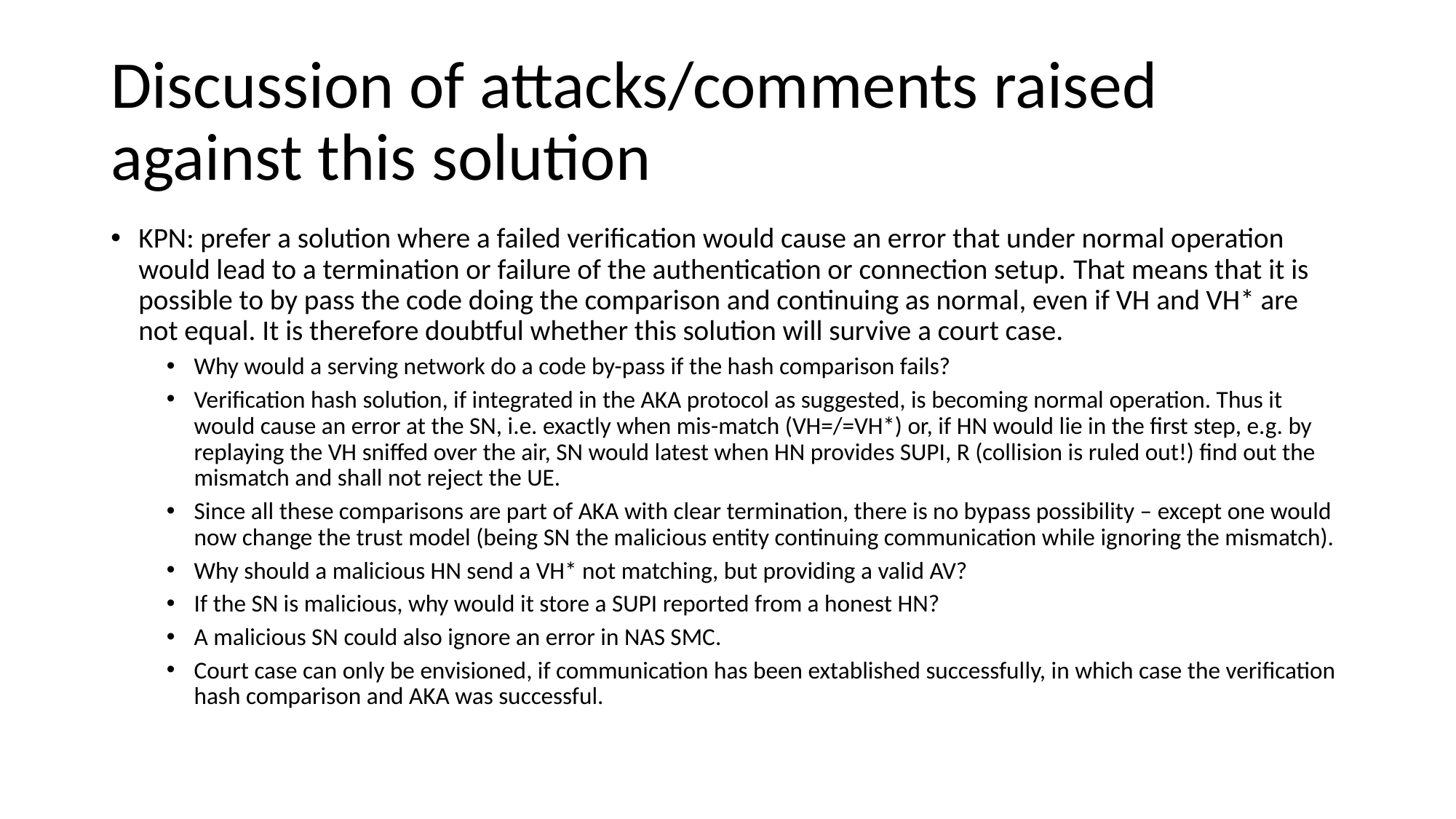

# Discussion of attacks/comments raised against this solution
KPN: prefer a solution where a failed verification would cause an error that under normal operation would lead to a termination or failure of the authentication or connection setup. That means that it is possible to by pass the code doing the comparison and continuing as normal, even if VH and VH* are not equal. It is therefore doubtful whether this solution will survive a court case.
Why would a serving network do a code by-pass if the hash comparison fails?
Verification hash solution, if integrated in the AKA protocol as suggested, is becoming normal operation. Thus it would cause an error at the SN, i.e. exactly when mis-match (VH=/=VH*) or, if HN would lie in the first step, e.g. by replaying the VH sniffed over the air, SN would latest when HN provides SUPI, R (collision is ruled out!) find out the mismatch and shall not reject the UE.
Since all these comparisons are part of AKA with clear termination, there is no bypass possibility – except one would now change the trust model (being SN the malicious entity continuing communication while ignoring the mismatch).
Why should a malicious HN send a VH* not matching, but providing a valid AV?
If the SN is malicious, why would it store a SUPI reported from a honest HN?
A malicious SN could also ignore an error in NAS SMC.
Court case can only be envisioned, if communication has been extablished successfully, in which case the verification hash comparison and AKA was successful.